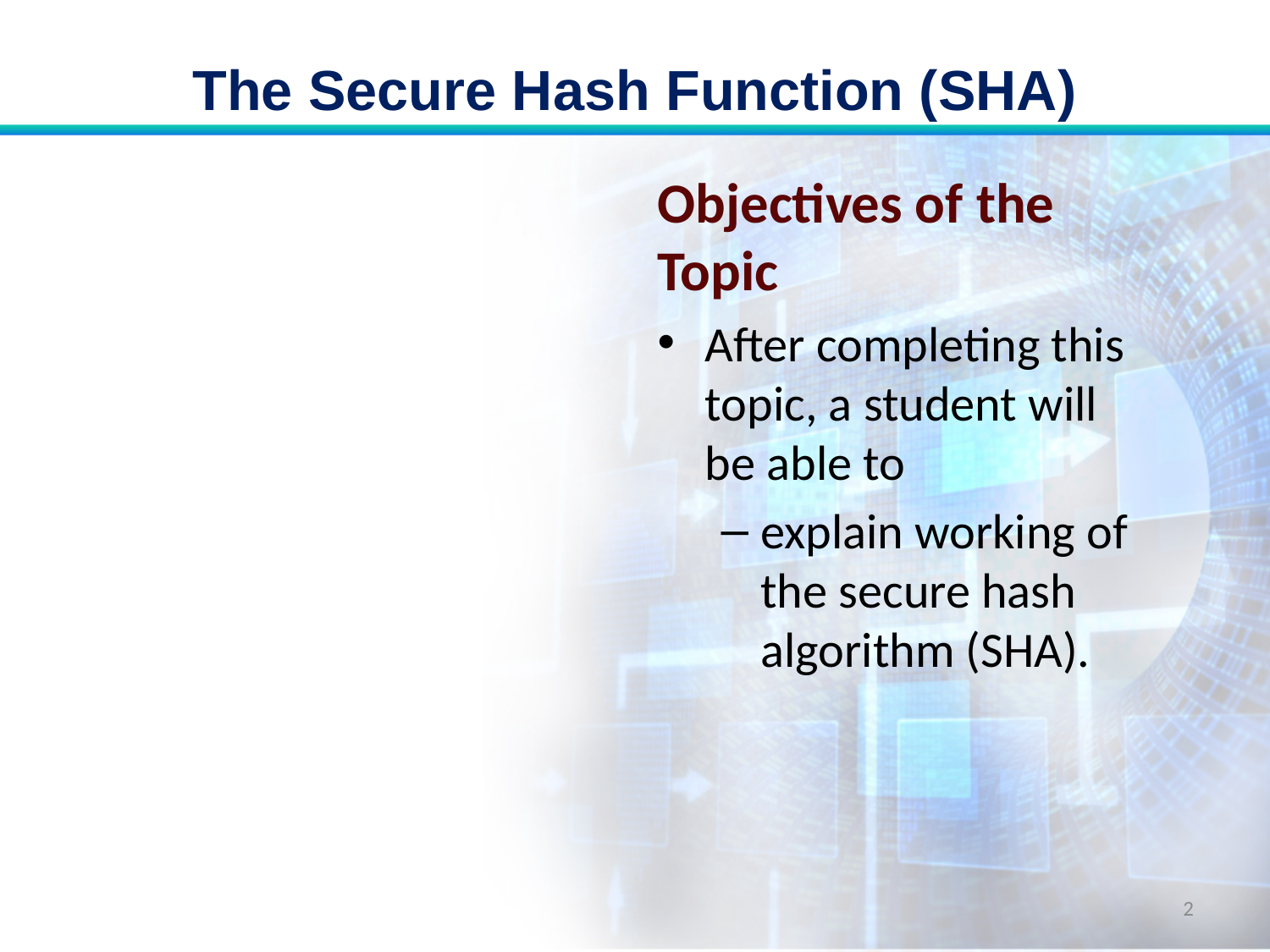

# The Secure Hash Function (SHA)
Objectives of the Topic
After completing this topic, a student will be able to
explain working of the secure hash algorithm (SHA).
2